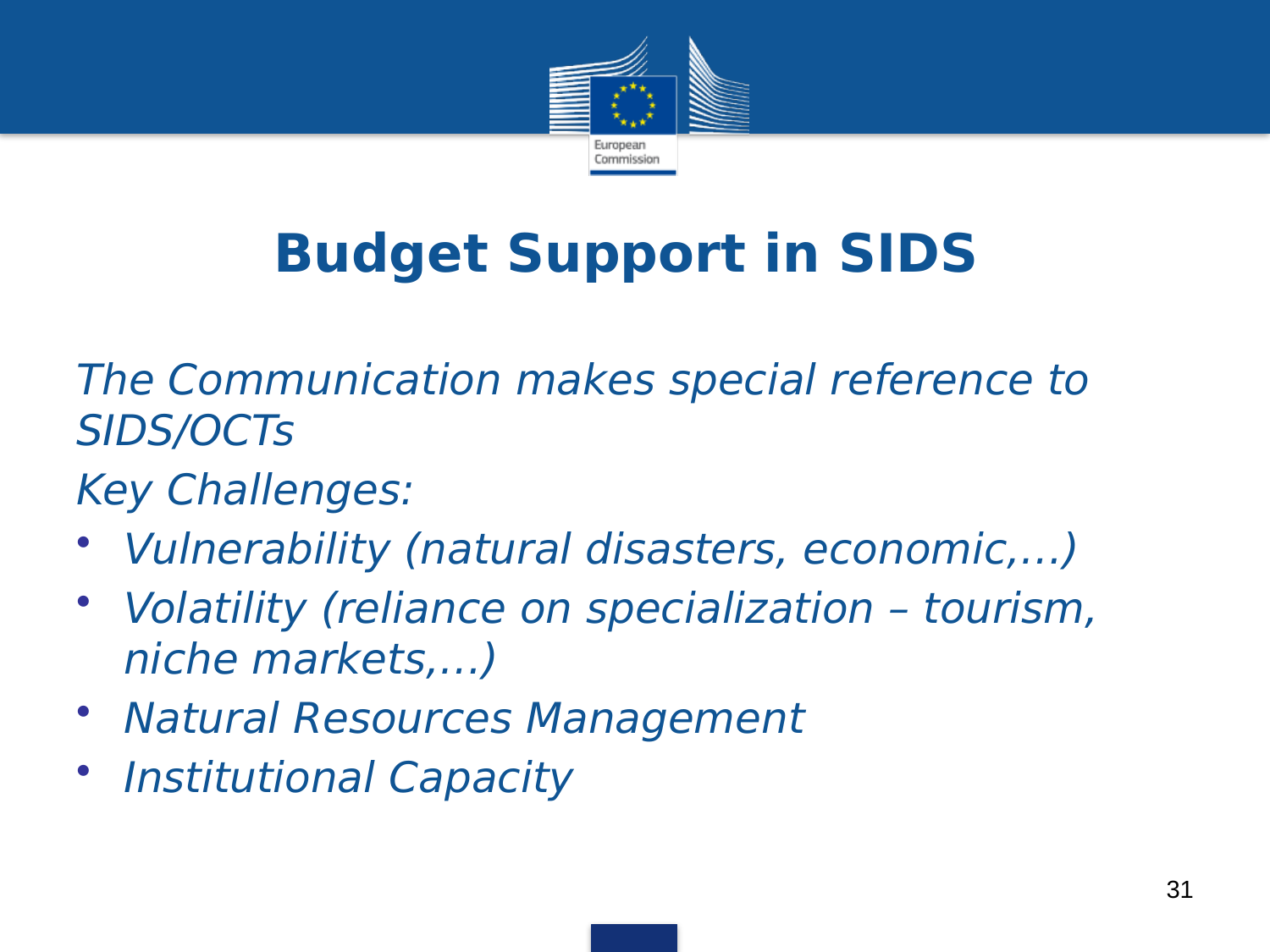

# Budget Support in SIDS
The Communication makes special reference to SIDS/OCTs
Key Challenges:
Vulnerability (natural disasters, economic,…)
Volatility (reliance on specialization – tourism, niche markets,…)
Natural Resources Management
Institutional Capacity
31